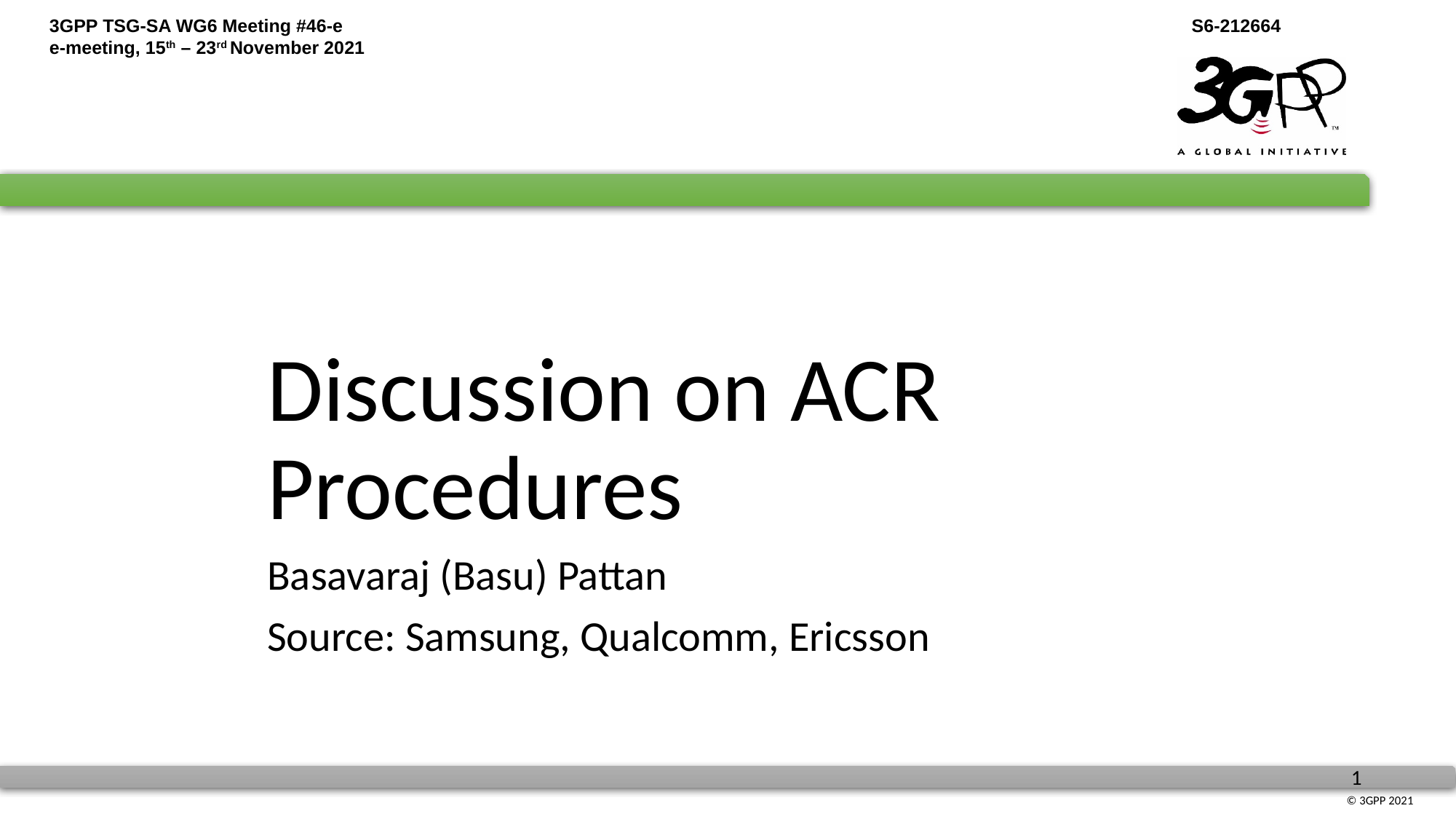

# Discussion on ACR Procedures
Basavaraj (Basu) Pattan
Source: Samsung, Qualcomm, Ericsson